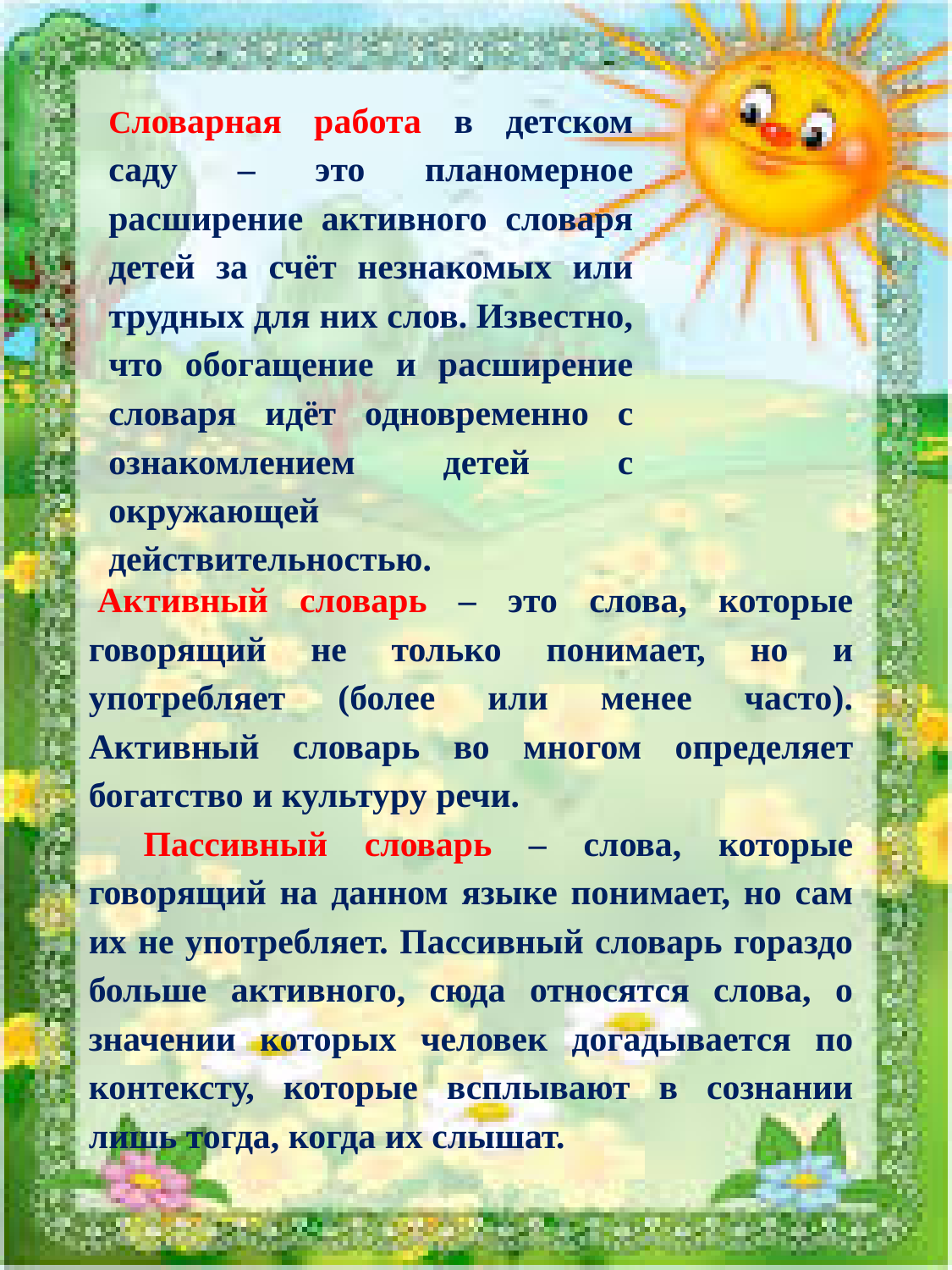

Словарная работа в детском саду – это планомерное расширение активного словаря детей за счёт незнакомых или трудных для них слов. Известно, что обогащение и расширение словаря идёт одновременно с ознакомлением детей с окружающей действительностью.
 Активный словарь – это слова, которые говорящий не только понимает, но и употребляет (более или менее часто). Активный словарь во многом определяет богатство и культуру речи.
   Пассивный словарь – слова, которые говорящий на данном языке понимает, но сам их не употребляет. Пассивный словарь гораздо больше активного, сюда относятся слова, о значении которых человек догадывается по контексту, которые всплывают в сознании лишь тогда, когда их слышат.